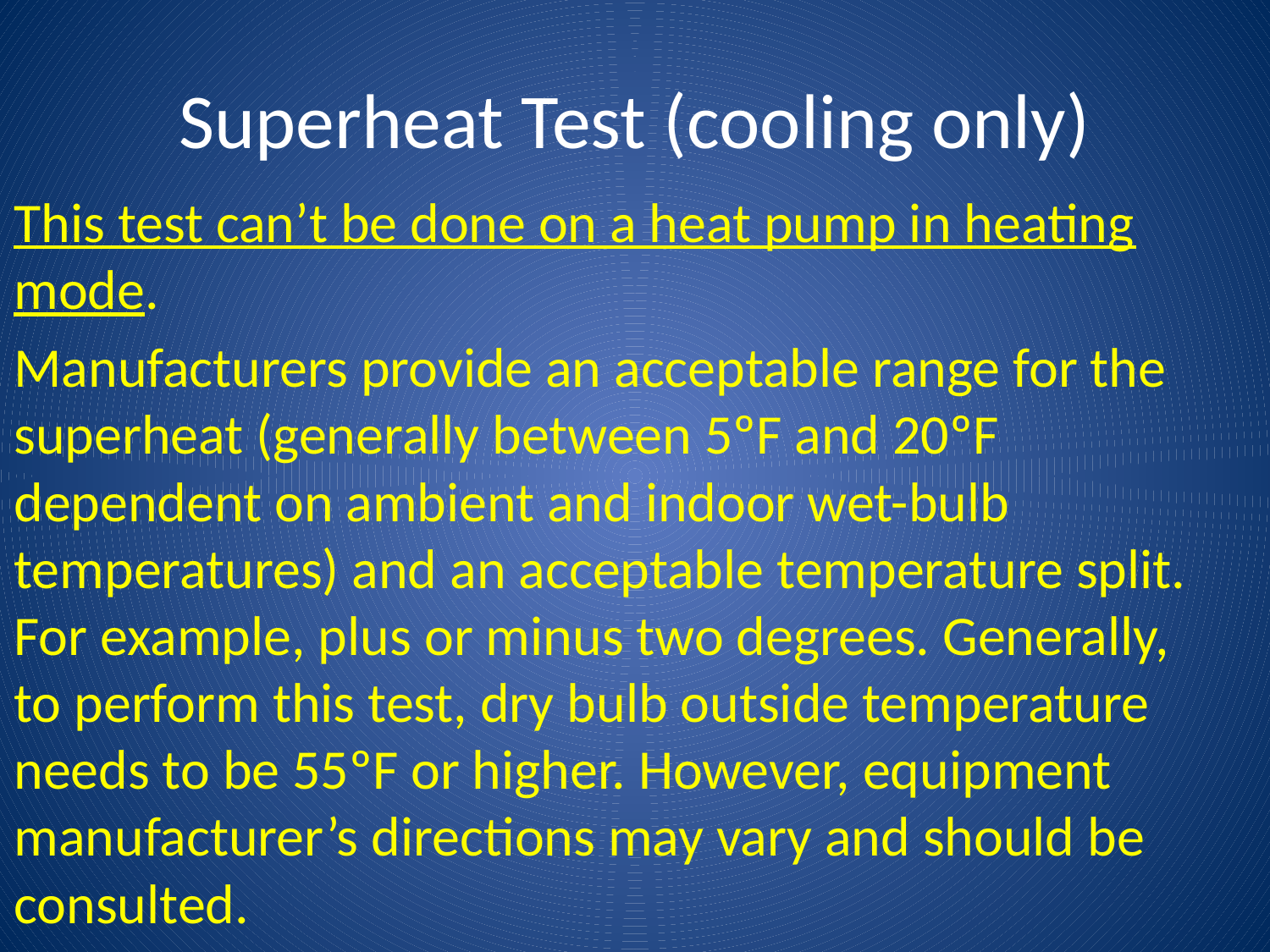

# Superheat Test (cooling only)
This test can’t be done on a heat pump in heating mode.
Manufacturers provide an acceptable range for the superheat (generally between 5ºF and 20ºF dependent on ambient and indoor wet-bulb temperatures) and an acceptable temperature split. For example, plus or minus two degrees. Generally, to perform this test, dry bulb outside temperature needs to be 55ºF or higher. However, equipment manufacturer’s directions may vary and should be consulted.